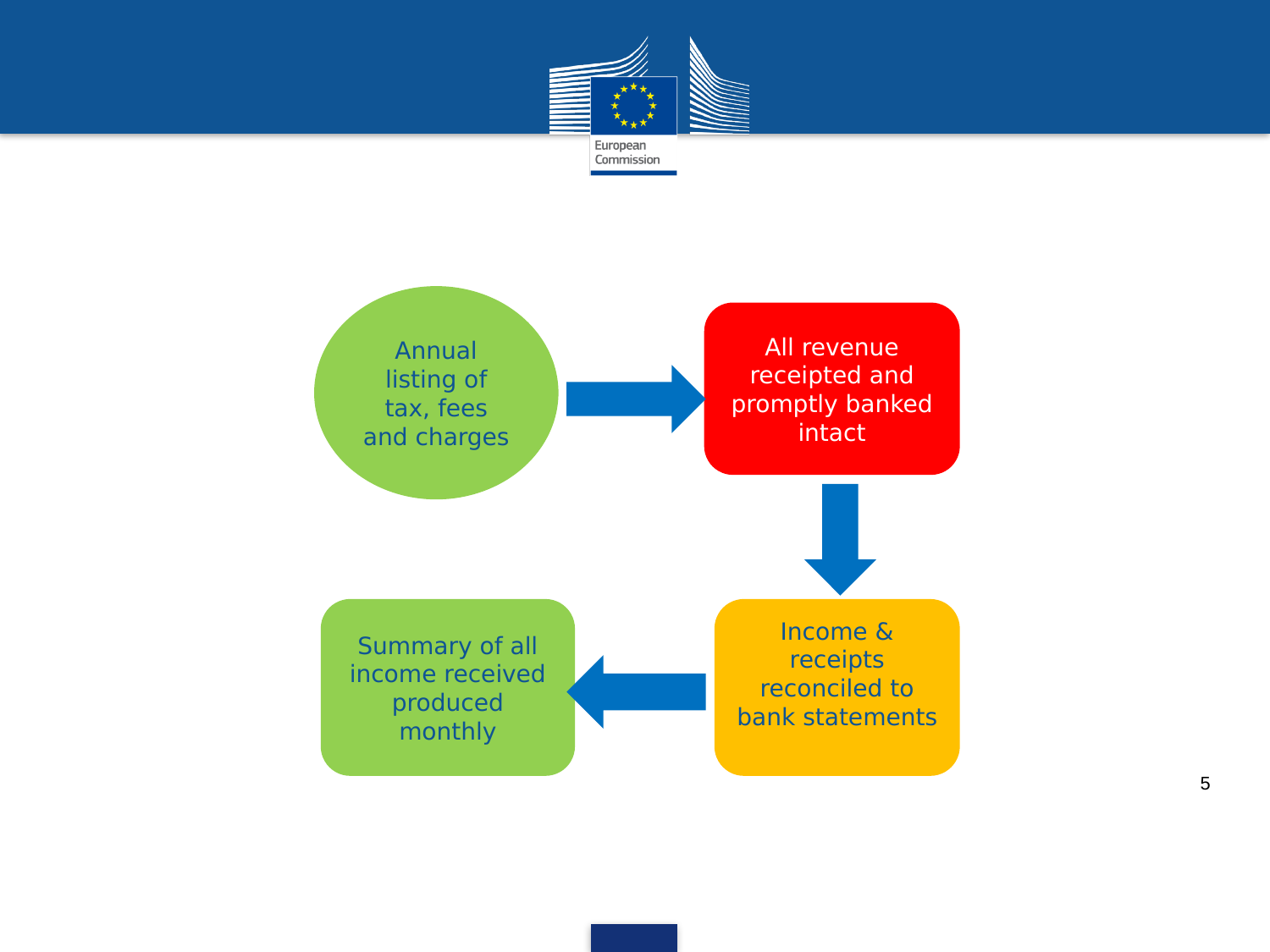

Annual listing of tax, fees and charges
All revenue receipted and promptly banked intact

Summary of all income received produced monthly
Income & receipts reconciled to bank statements

5